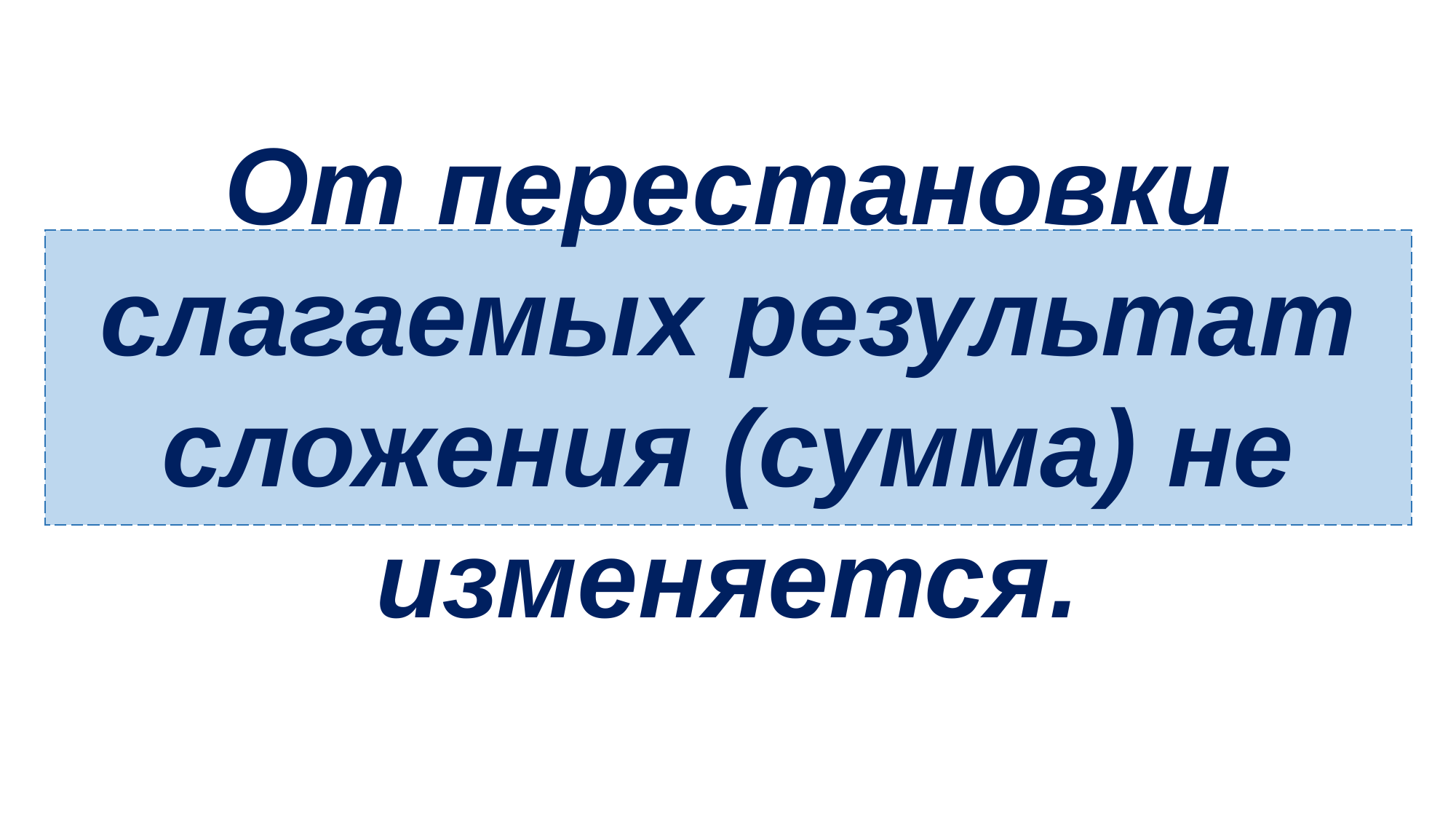

От перестановки слагаемых результат сложения (сумма) не изменяется.